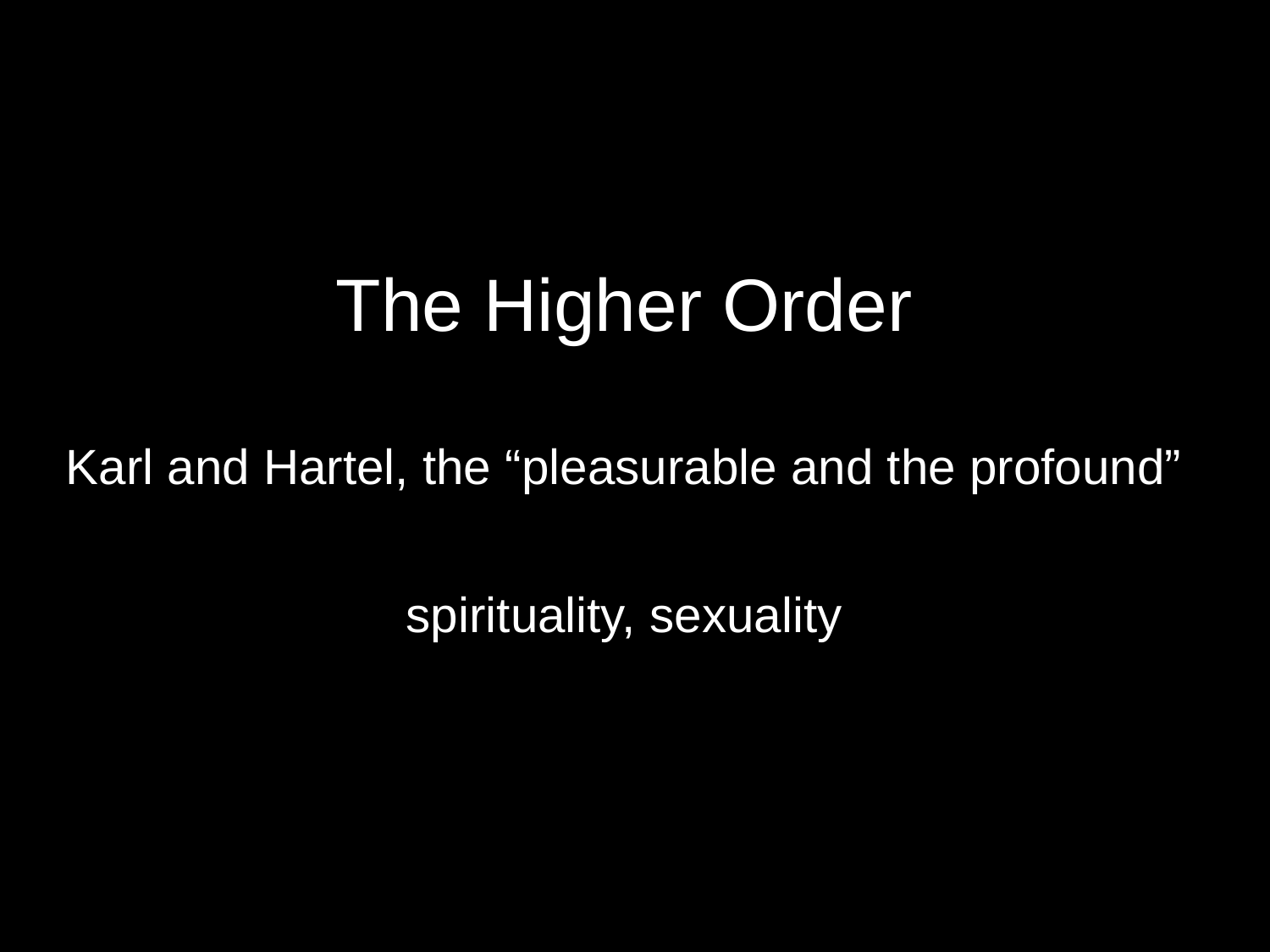

# The Higher Order Karl and Hartel, the “pleasurable and the profound” spirituality, sexuality